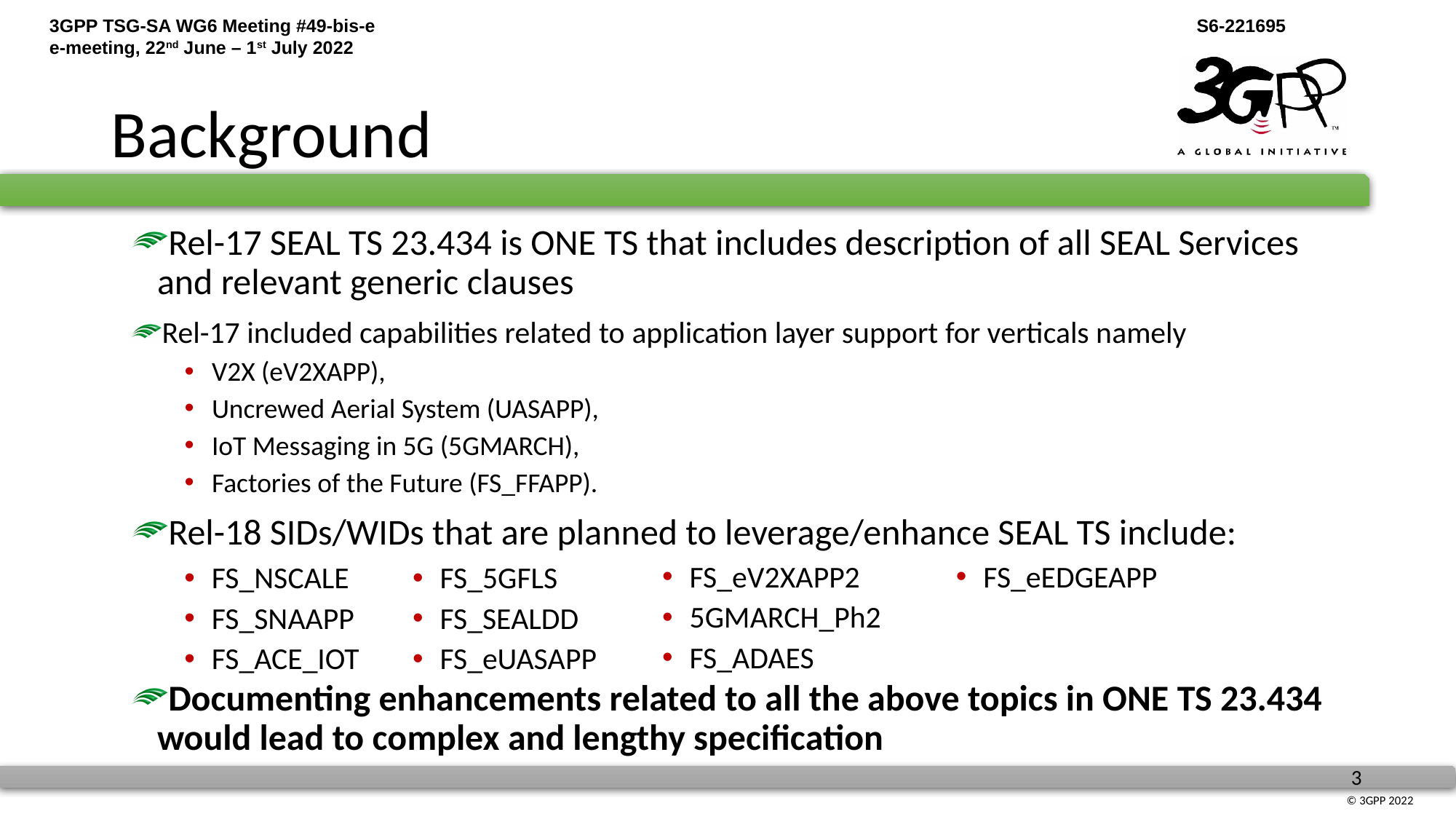

# Background
Rel-17 SEAL TS 23.434 is ONE TS that includes description of all SEAL Services and relevant generic clauses
Rel-17 included capabilities related to application layer support for verticals namely
V2X (eV2XAPP),
Uncrewed Aerial System (UASAPP),
IoT Messaging in 5G (5GMARCH),
Factories of the Future (FS_FFAPP).
Rel-18 SIDs/WIDs that are planned to leverage/enhance SEAL TS include:

Documenting enhancements related to all the above topics in ONE TS 23.434 would lead to complex and lengthy specification
FS_eV2XAPP2
5GMARCH_Ph2
FS_ADAES
FS_eEDGEAPP
FS_NSCALE
FS_SNAAPP
FS_ACE_IOT
FS_5GFLS
FS_SEALDD
FS_eUASAPP